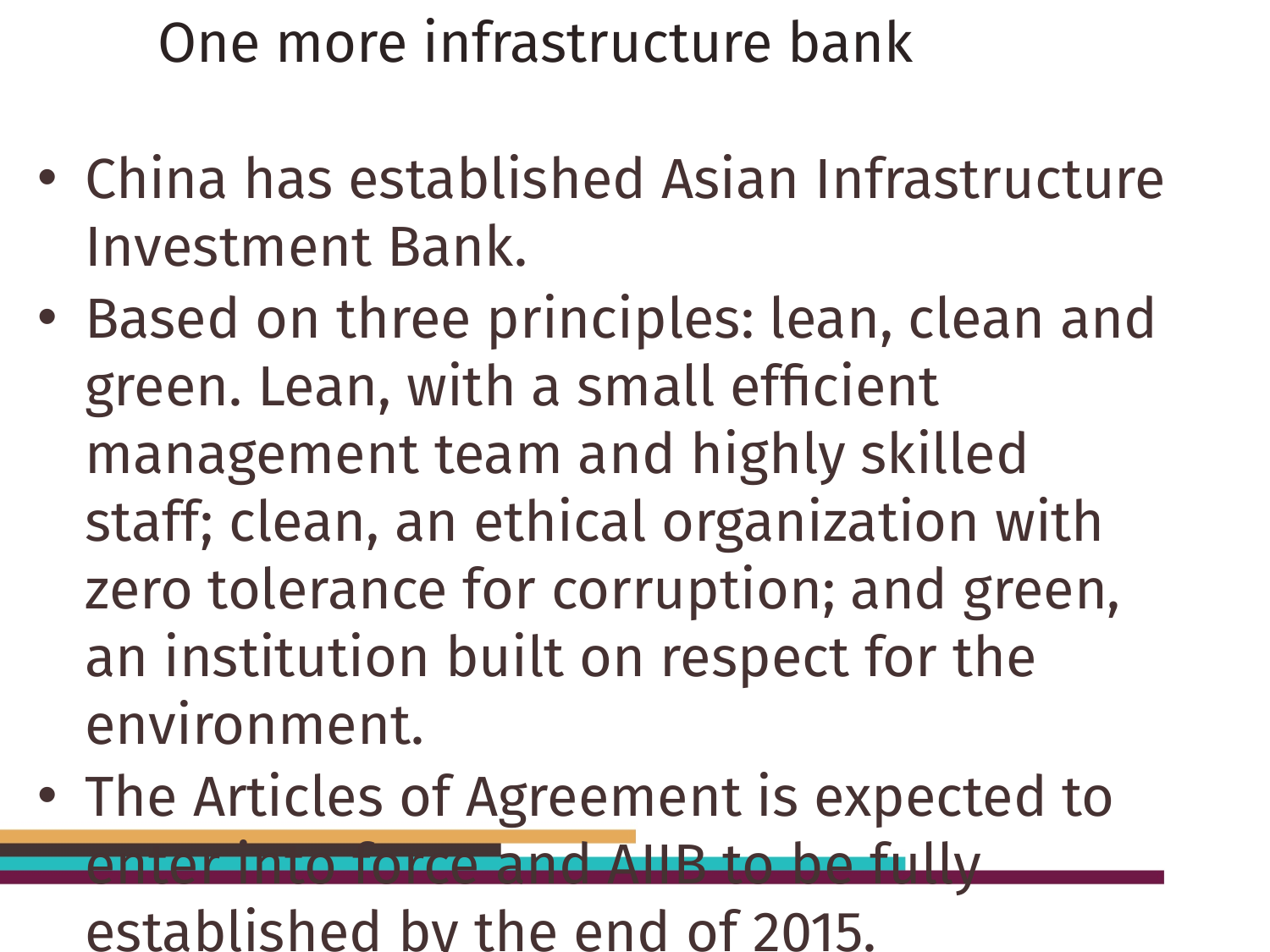

# One more infrastructure bank
China has established Asian Infrastructure Investment Bank.
Based on three principles: lean, clean and green. Lean, with a small efficient management team and highly skilled staff; clean, an ethical organization with zero tolerance for corruption; and green, an institution built on respect for the environment.
The Articles of Agreement is expected to enter into force and AIIB to be fully established by the end of 2015.
As of April 20, 2015 there are 57 Prospective Founding Members. Russia joined this new institution as a founder along with Egypt and Norway on 14th April 2015.